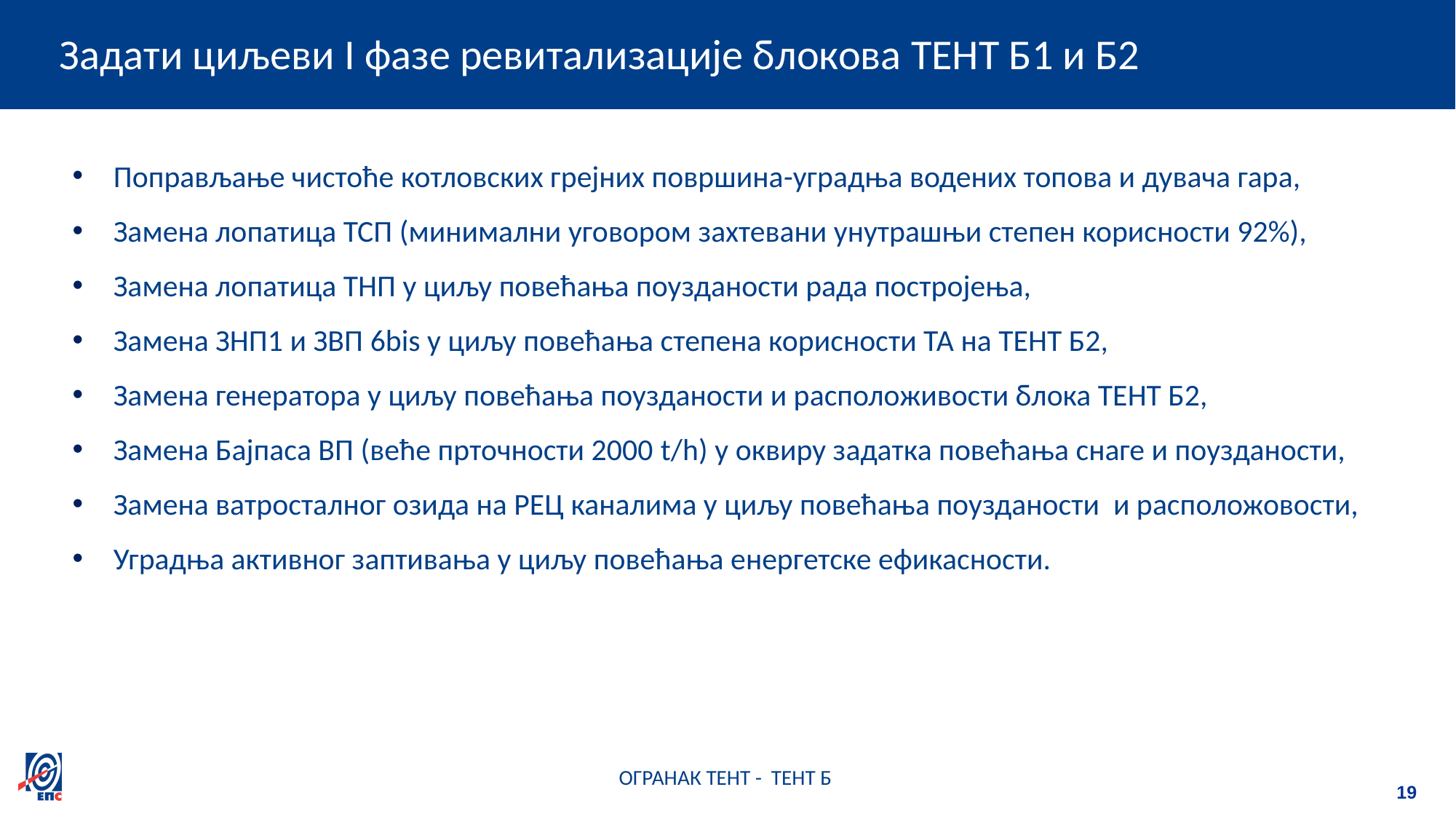

# Задати циљеви I фазе ревитализације блокова ТЕНТ Б1 и Б2
Поправљање чистоће котловских грејних површина-уградња водених топова и дувача гара,
Замена лопатица ТСП (минимални уговором захтевани унутрашњи степен корисности 92%),
Замена лопатица ТНП у циљу повећања поузданости рада постројења,
Замена ЗНП1 и ЗВП 6bis у циљу повећања степена корисности ТА на ТЕНТ Б2,
Замена генератора у циљу повећања поузданости и расположивости блока ТЕНТ Б2,
Замена Бајпаса ВП (веће прточности 2000 t/h) у оквиру задатка повећања снаге и поузданости,
Замена ватросталног озида на РЕЦ каналима у циљу повећања поузданости  и расположовости,
Уградња активног заптивања у циљу повећања енергетске ефикасности.
ОГРАНАК ТЕНТ -  ТЕНТ Б